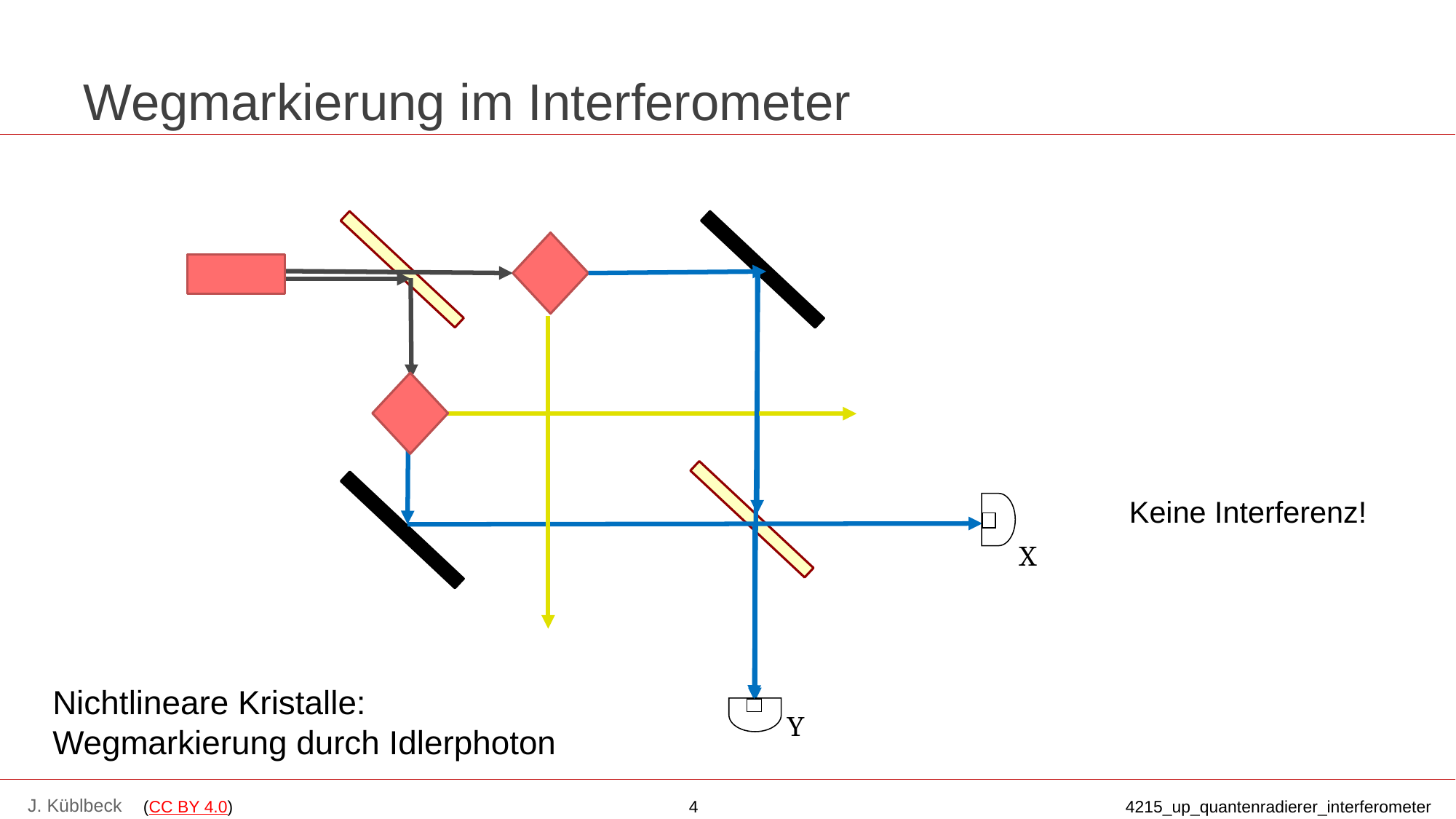

# Wegmarkierung im Interferometer

Nichtlineare Kristalle:
Wegmarkierung durch Idlerphoton

Keine Interferenz!

X

Y